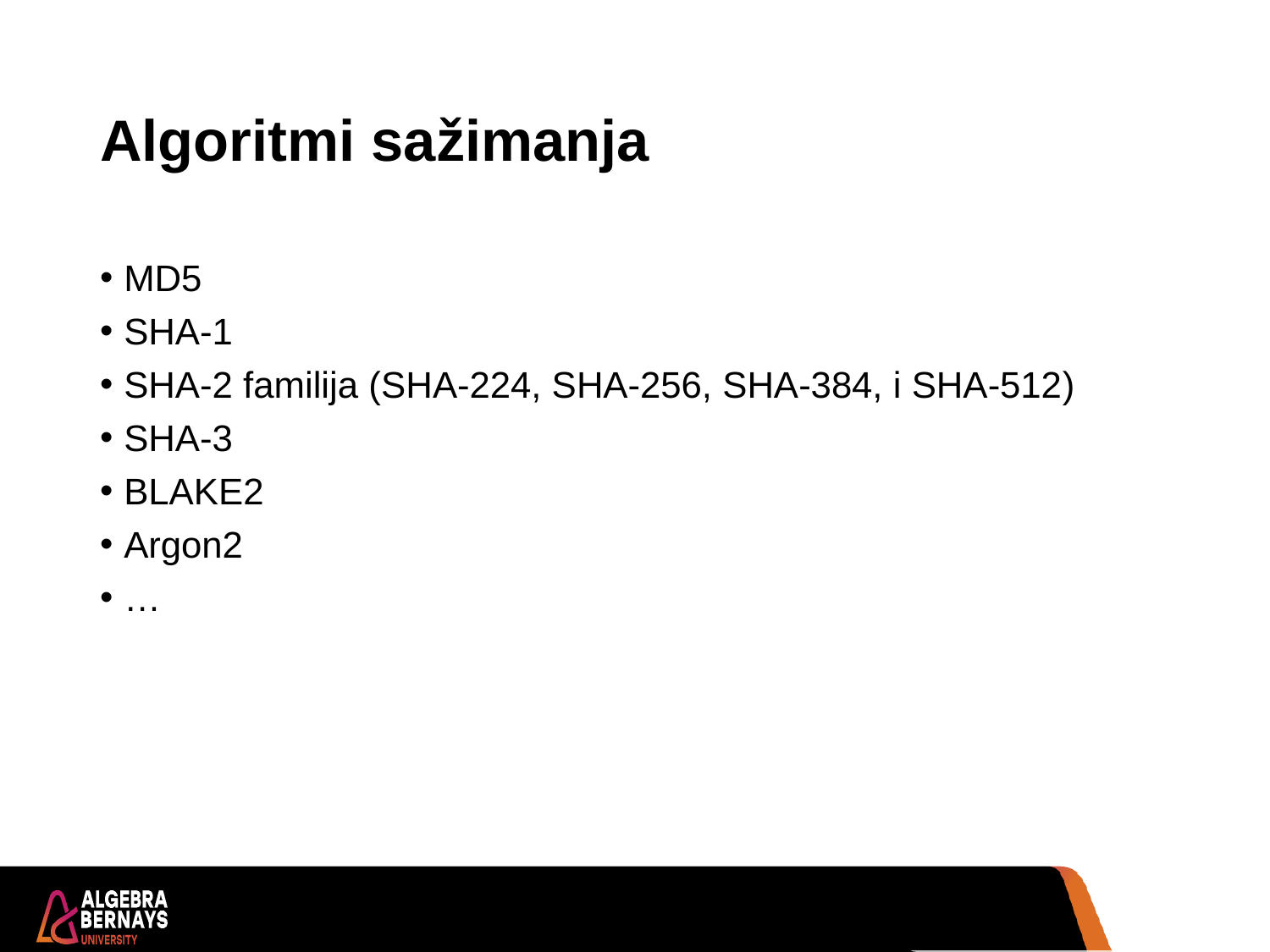

# Algoritmi sažimanja
MD5
SHA-1
SHA-2 familija (SHA-224, SHA-256, SHA-384, i SHA-512)
SHA-3
BLAKE2
Argon2
…